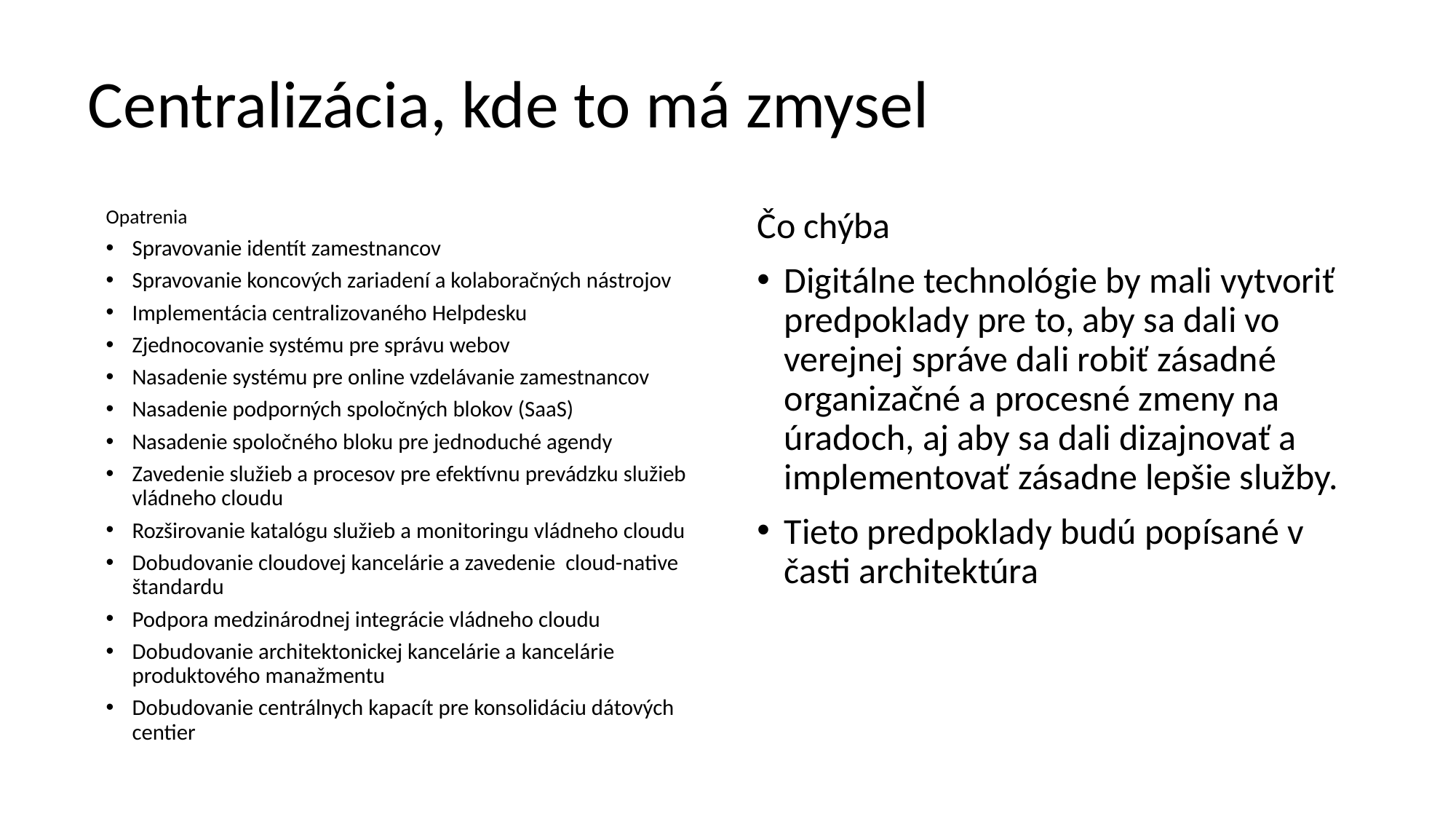

# Centralizácia, kde to má zmysel
Opatrenia
Spravovanie identít zamestnancov
Spravovanie koncových zariadení a kolaboračných nástrojov
Implementácia centralizovaného Helpdesku
Zjednocovanie systému pre správu webov
Nasadenie systému pre online vzdelávanie zamestnancov
Nasadenie podporných spoločných blokov (SaaS)
Nasadenie spoločného bloku pre jednoduché agendy
Zavedenie služieb a procesov pre efektívnu prevádzku služieb vládneho cloudu
Rozširovanie katalógu služieb a monitoringu vládneho cloudu
Dobudovanie cloudovej kancelárie a zavedenie  cloud-native štandardu
Podpora medzinárodnej integrácie vládneho cloudu
Dobudovanie architektonickej kancelárie a kancelárie produktového manažmentu
Dobudovanie centrálnych kapacít pre konsolidáciu dátových centier
Čo chýba
Digitálne technológie by mali vytvoriť predpoklady pre to, aby sa dali vo verejnej správe dali robiť zásadné organizačné a procesné zmeny na úradoch, aj aby sa dali dizajnovať a  implementovať zásadne lepšie služby.
Tieto predpoklady budú popísané v časti architektúra